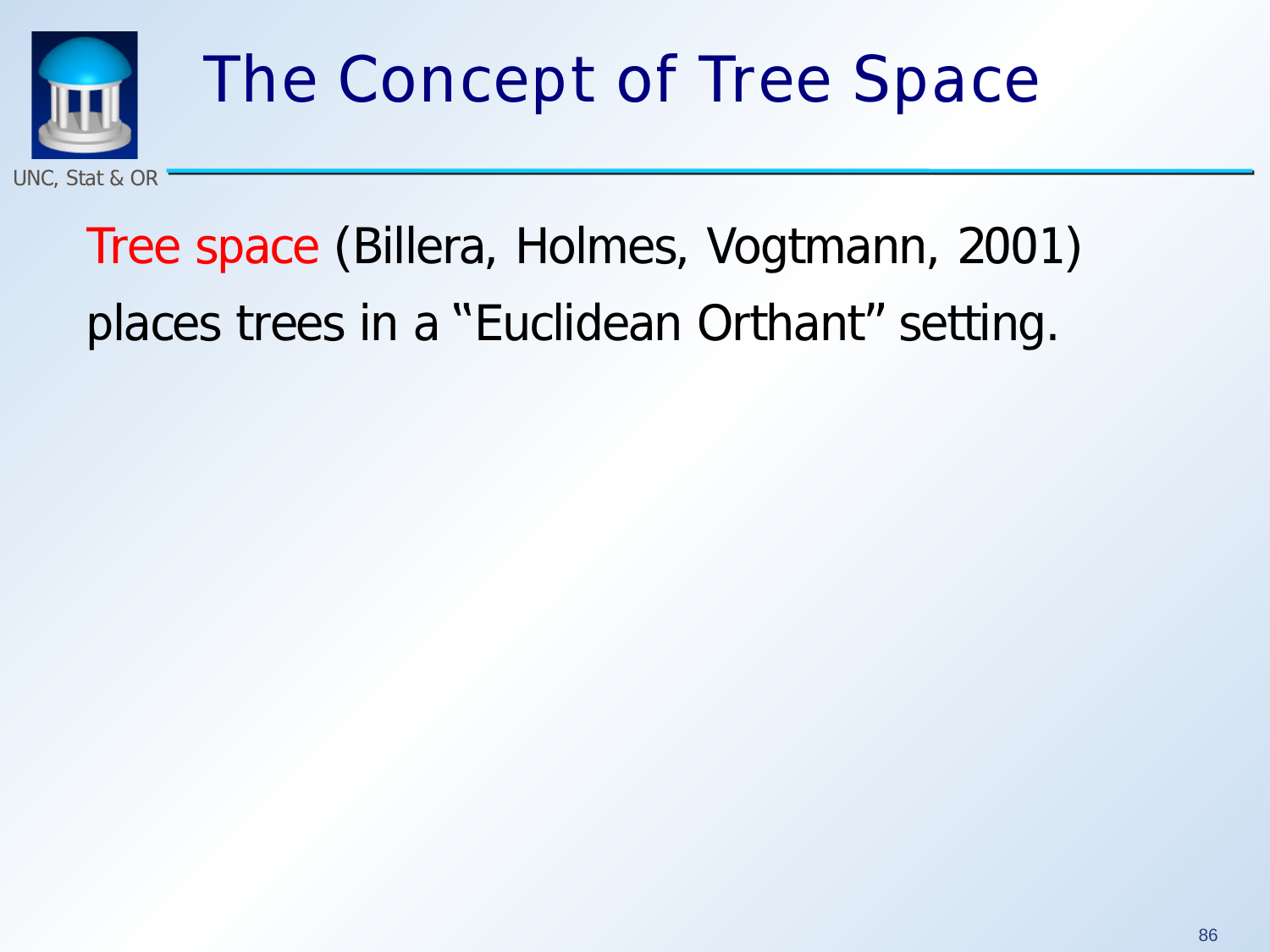

# The Concept of Tree Space
Tree space (Billera, Holmes, Vogtmann, 2001) places trees in a “Euclidean Orthant” setting.